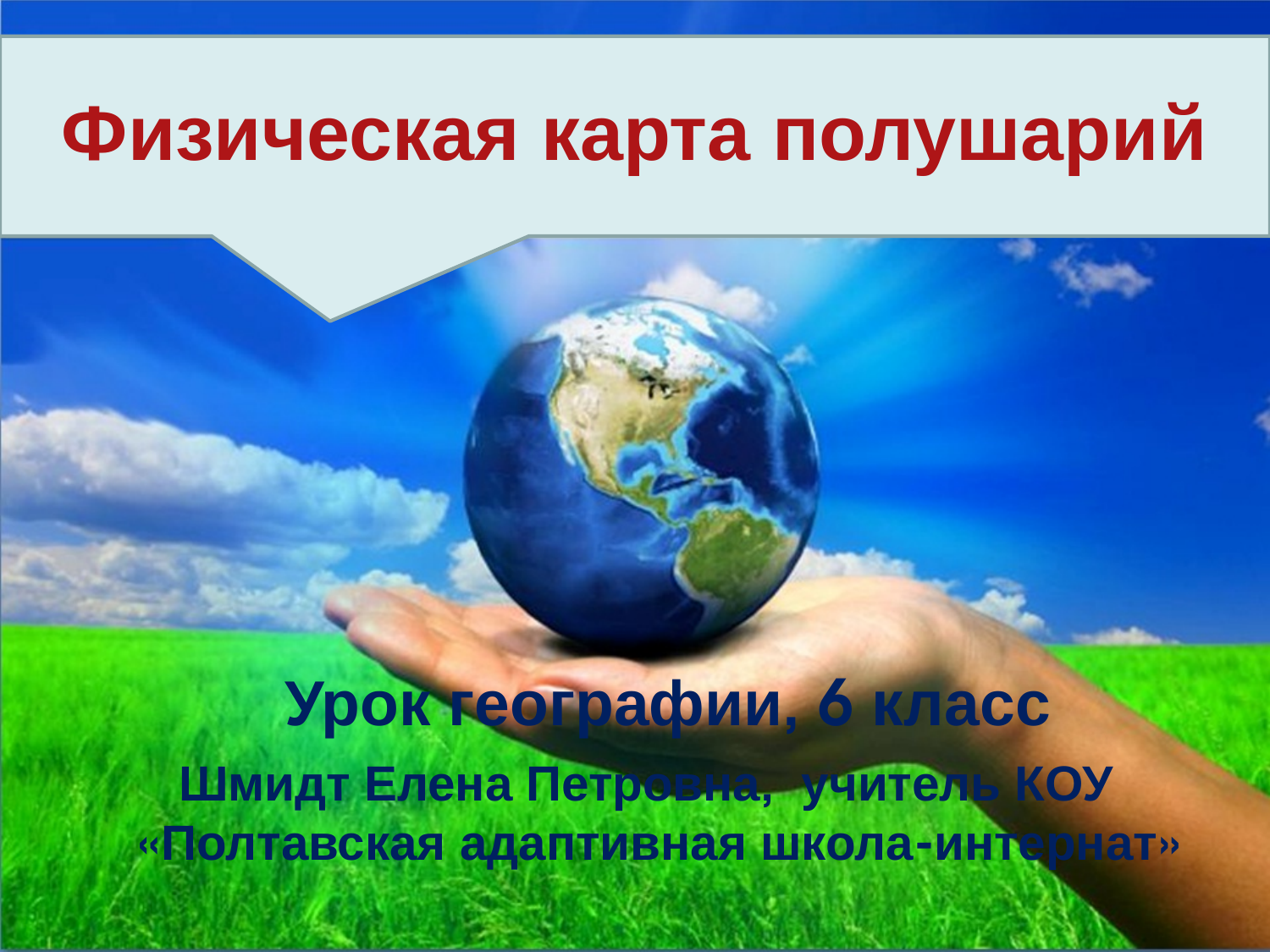

Физическая карта полушарий
Урок географии, 6 класс
Шмидт Елена Петровна,  учитель КОУ
 «Полтавская адаптивная школа-интернат»